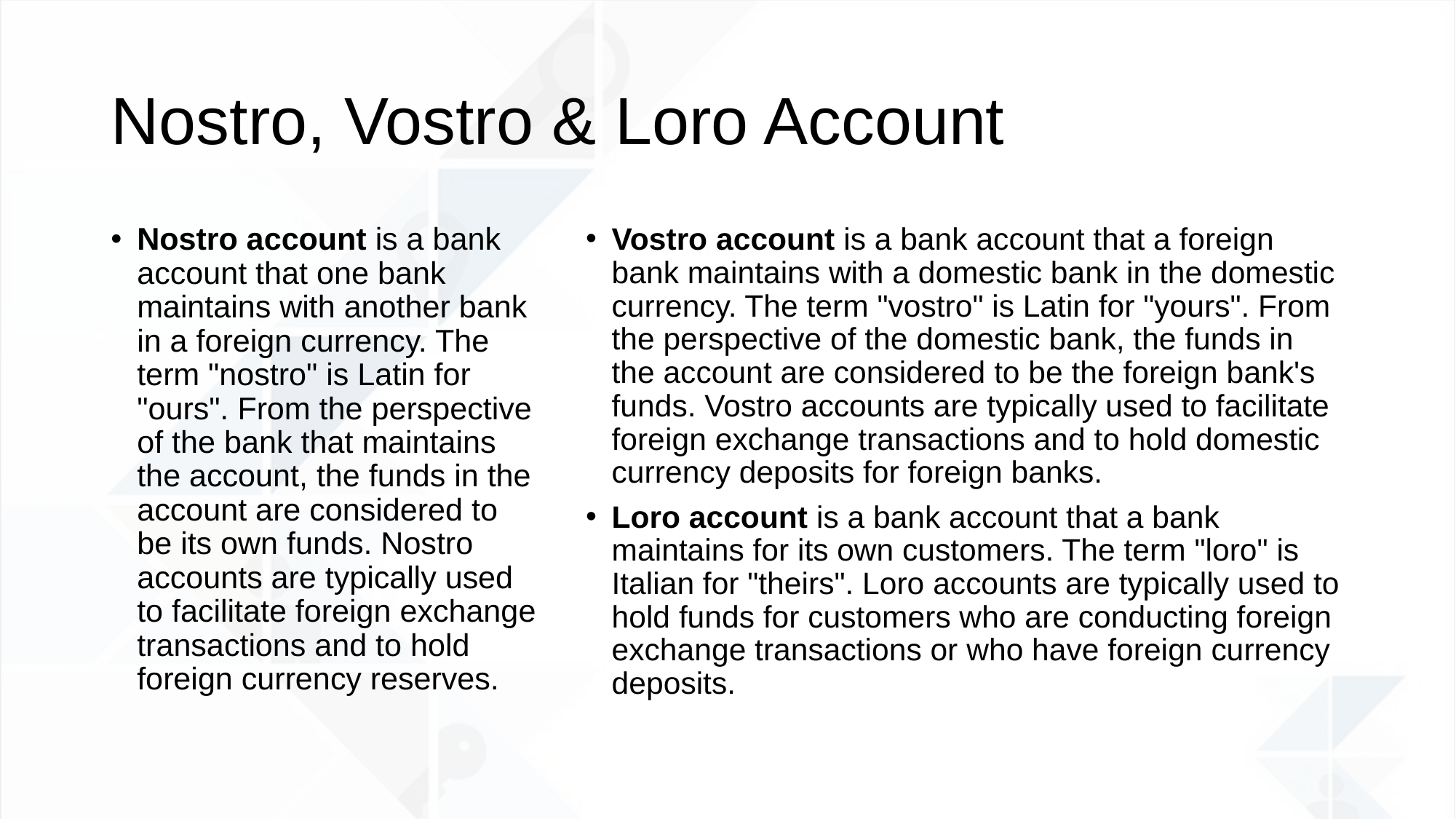

# Nostro, Vostro & Loro Account
Nostro account is a bank account that one bank maintains with another bank in a foreign currency. The term "nostro" is Latin for "ours". From the perspective of the bank that maintains the account, the funds in the account are considered to be its own funds. Nostro accounts are typically used to facilitate foreign exchange transactions and to hold foreign currency reserves.
Vostro account is a bank account that a foreign bank maintains with a domestic bank in the domestic currency. The term "vostro" is Latin for "yours". From the perspective of the domestic bank, the funds in the account are considered to be the foreign bank's funds. Vostro accounts are typically used to facilitate foreign exchange transactions and to hold domestic currency deposits for foreign banks.
Loro account is a bank account that a bank maintains for its own customers. The term "loro" is Italian for "theirs". Loro accounts are typically used to hold funds for customers who are conducting foreign exchange transactions or who have foreign currency deposits.